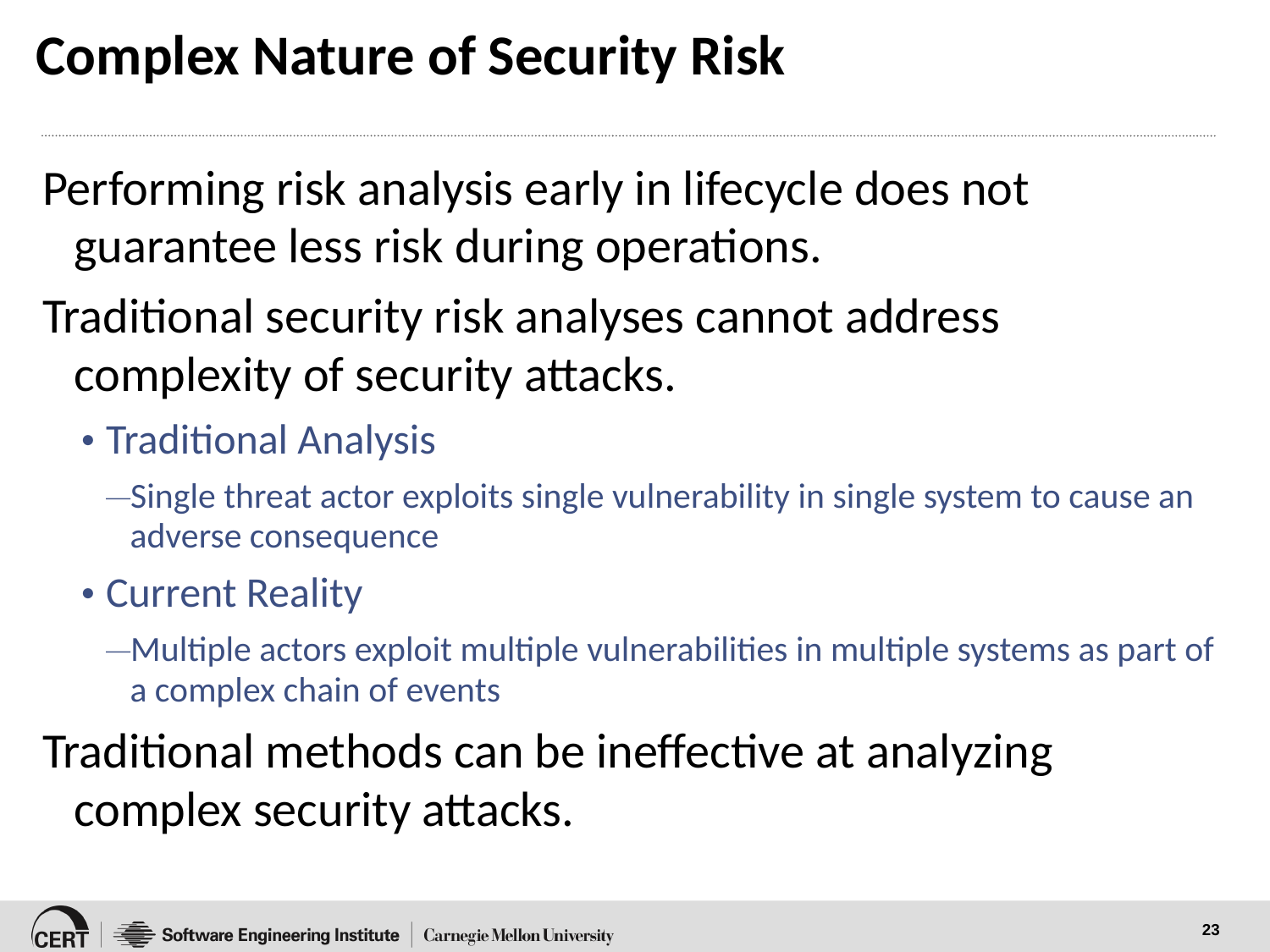

# Complex Nature of Security Risk
Performing risk analysis early in lifecycle does not guarantee less risk during operations.
Traditional security risk analyses cannot address complexity of security attacks.
Traditional Analysis
Single threat actor exploits single vulnerability in single system to cause an adverse consequence
Current Reality
Multiple actors exploit multiple vulnerabilities in multiple systems as part of a complex chain of events
Traditional methods can be ineffective at analyzing complex security attacks.